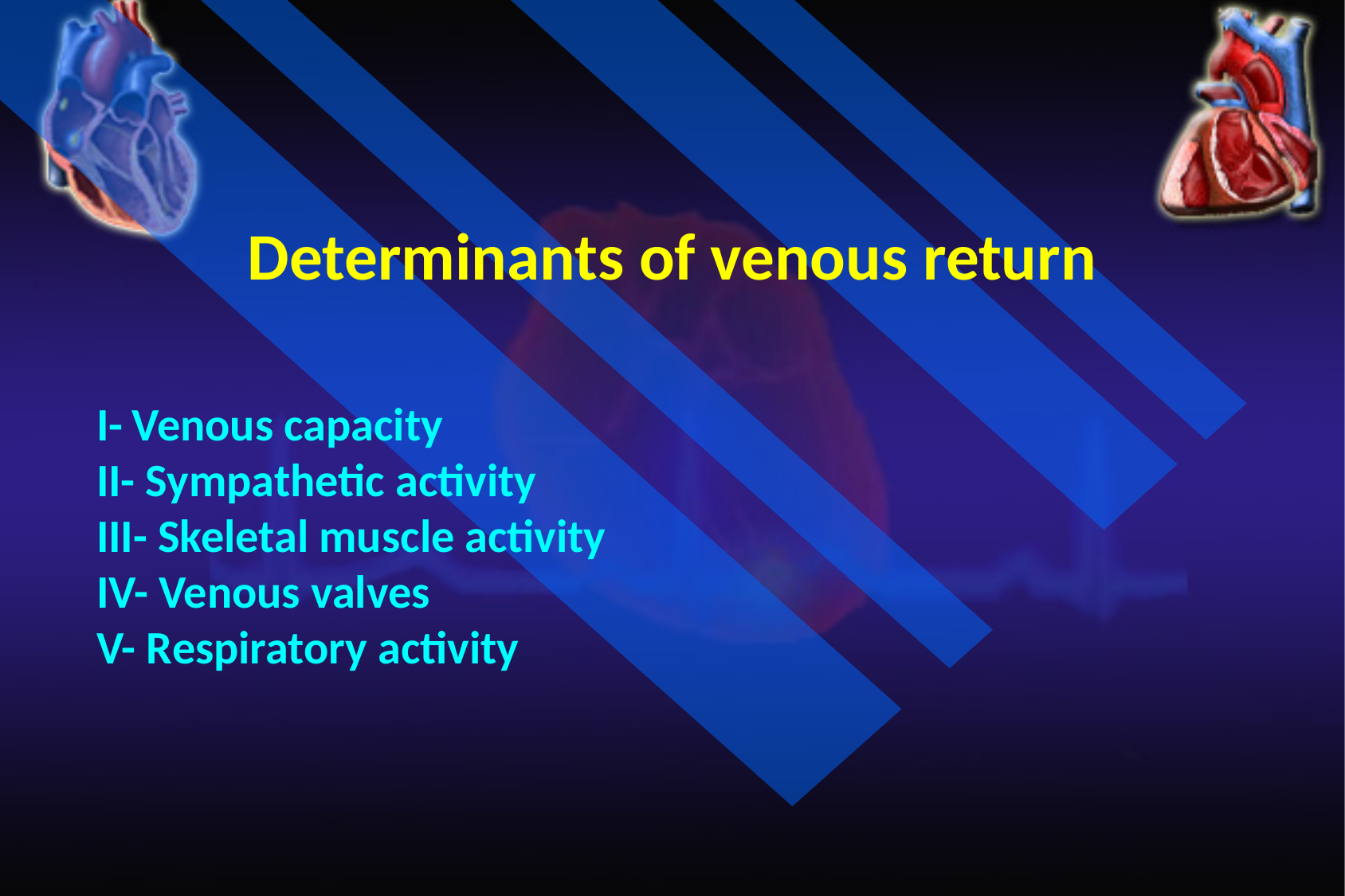

Determinants of venous return
I- Venous capacity
II- Sympathetic activity
III- Skeletal muscle activity
IV- Venous valves
V- Respiratory activity